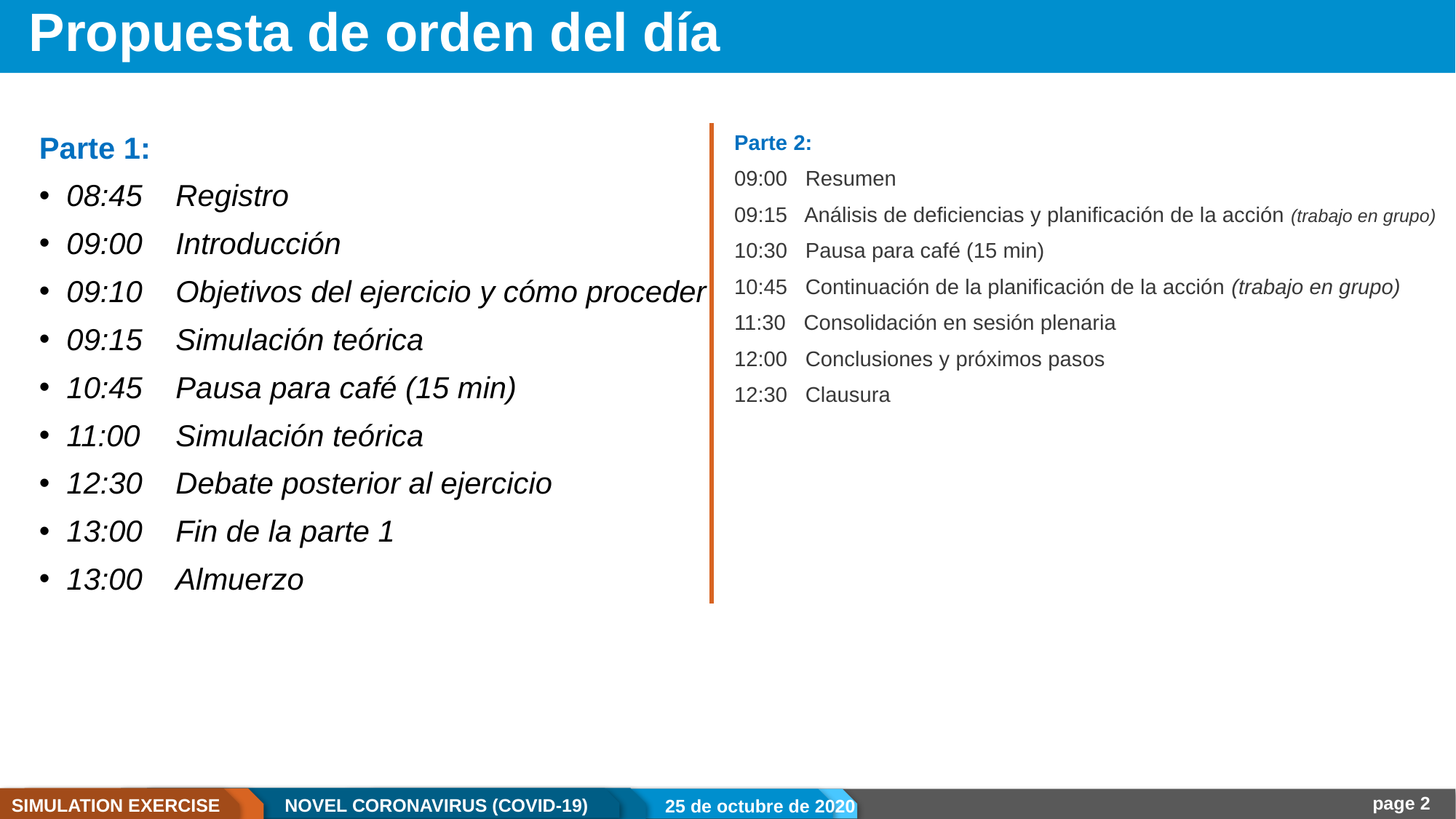

# Propuesta de orden del día
Parte 1:
08:45	Registro
09:00   	Introducción
09:10 	Objetivos del ejercicio y cómo proceder
09:15   	Simulación teórica
10:45	Pausa para café (15 min)
11:00	Simulación teórica
12:30	Debate posterior al ejercicio
13:00 	Fin de la parte 1
13:00	Almuerzo
Parte 2:
09:00   Resumen
09:15   Análisis de deficiencias y planificación de la acción (trabajo en grupo)
10:30   Pausa para café (15 min)
10:45   Continuación de la planificación de la acción (trabajo en grupo)
11:30   Consolidación en sesión plenaria
12:00   Conclusiones y próximos pasos
12:30   Clausura

25 de octubre de 2020